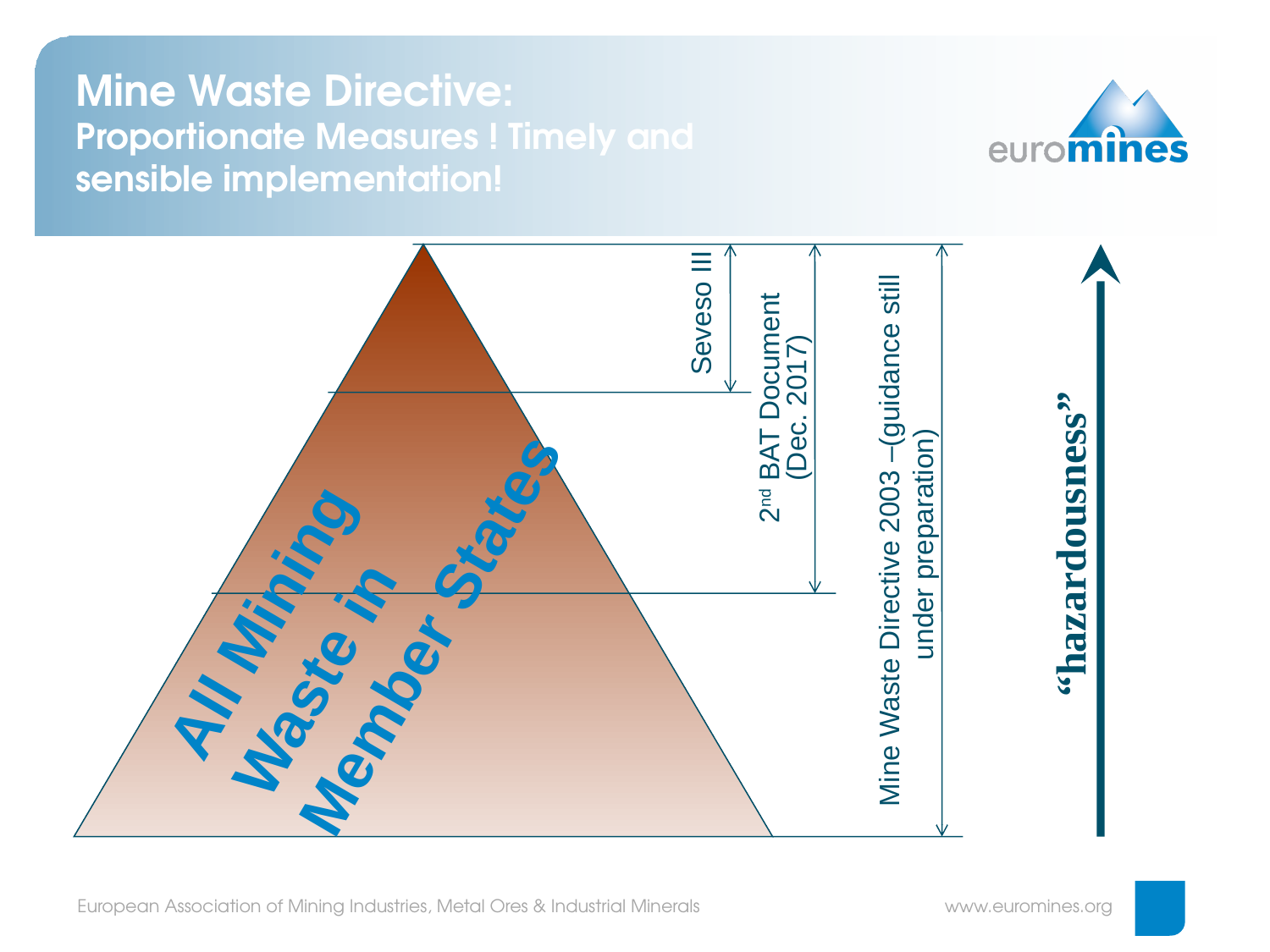

Mine Waste Directive:
Proportionate Measures ! Timely and
sensible implementation!

Seveso III
2nd BAT Document (Dec. 2017)

All Mining
Waste in Member States
Mine Waste Directive 2003 –(guidance still under preparation)
“hazardousness”